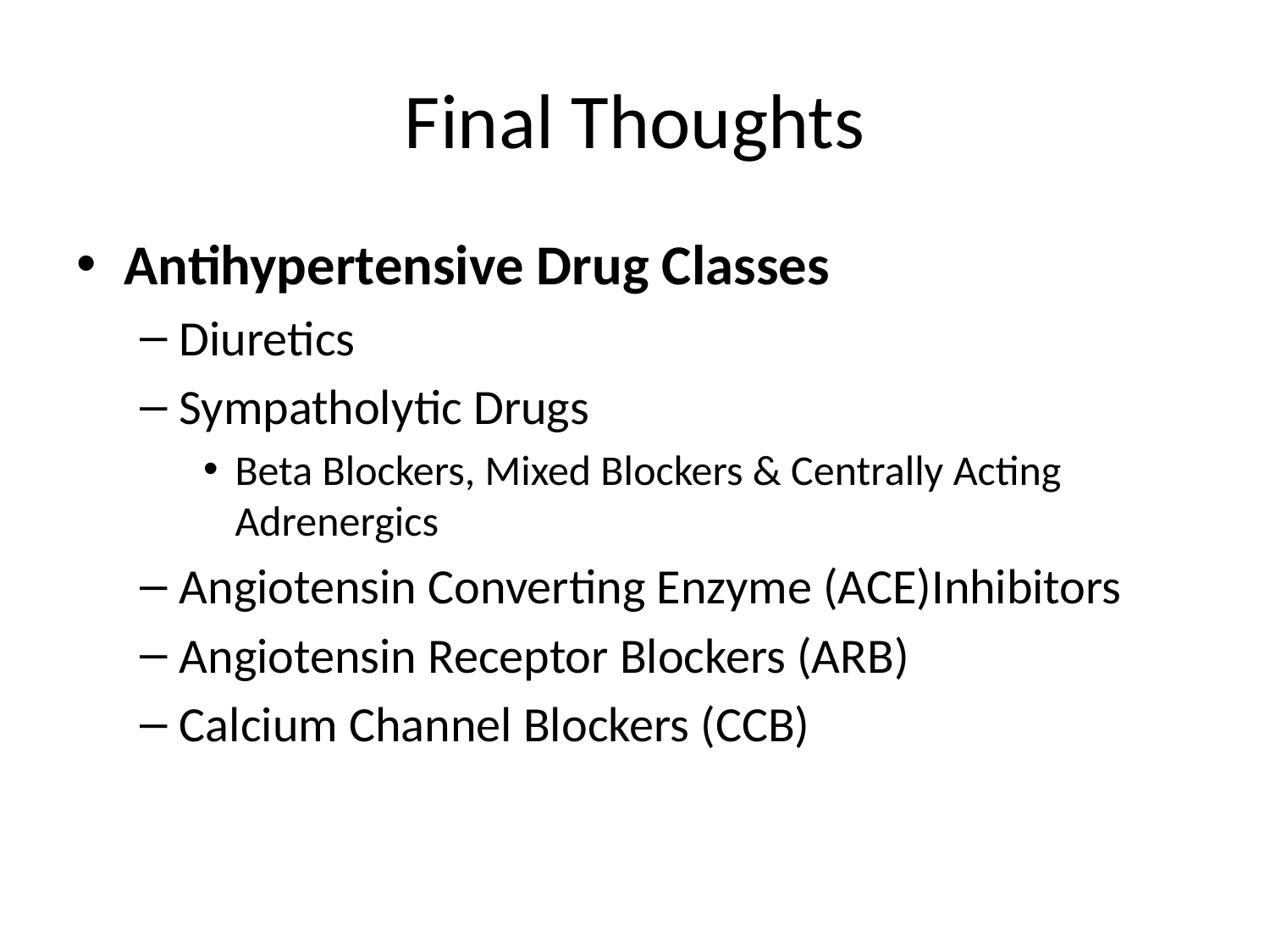

# Final Thoughts
Antihypertensive Drug Classes
Diuretics
Sympatholytic Drugs
Beta Blockers, Mixed Blockers & Centrally Acting Adrenergics
Angiotensin Converting Enzyme (ACE)Inhibitors
Angiotensin Receptor Blockers (ARB)
Calcium Channel Blockers (CCB)